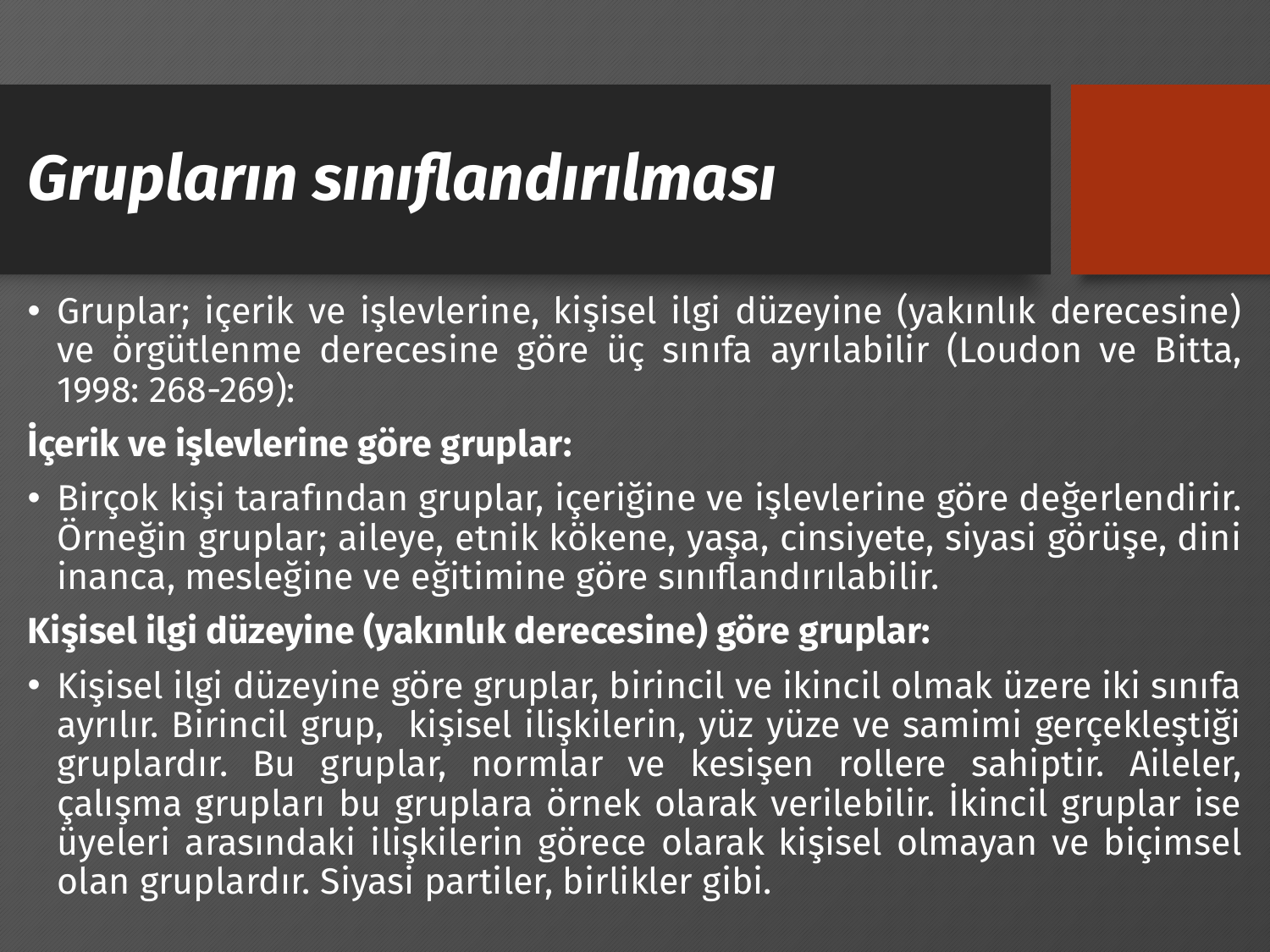

# Grupların sınıflandırılması
Gruplar; içerik ve işlevlerine, kişisel ilgi düzeyine (yakınlık derecesine) ve örgütlenme derecesine göre üç sınıfa ayrılabilir (Loudon ve Bitta, 1998: 268-269):
İçerik ve işlevlerine göre gruplar:
Birçok kişi tarafından gruplar, içeriğine ve işlevlerine göre değerlendirir. Örneğin gruplar; aileye, etnik kökene, yaşa, cinsiyete, siyasi görüşe, dini inanca, mesleğine ve eğitimine göre sınıflandırılabilir.
Kişisel ilgi düzeyine (yakınlık derecesine) göre gruplar:
Kişisel ilgi düzeyine göre gruplar, birincil ve ikincil olmak üzere iki sınıfa ayrılır. Birincil grup,  kişisel ilişkilerin, yüz yüze ve samimi gerçekleştiği gruplardır. Bu gruplar, normlar ve kesişen rollere sahiptir. Aileler, çalışma grupları bu gruplara örnek olarak verilebilir. İkincil gruplar ise üyeleri arasındaki ilişkilerin görece olarak kişisel olmayan ve biçimsel olan gruplardır. Siyasi partiler, birlikler gibi.